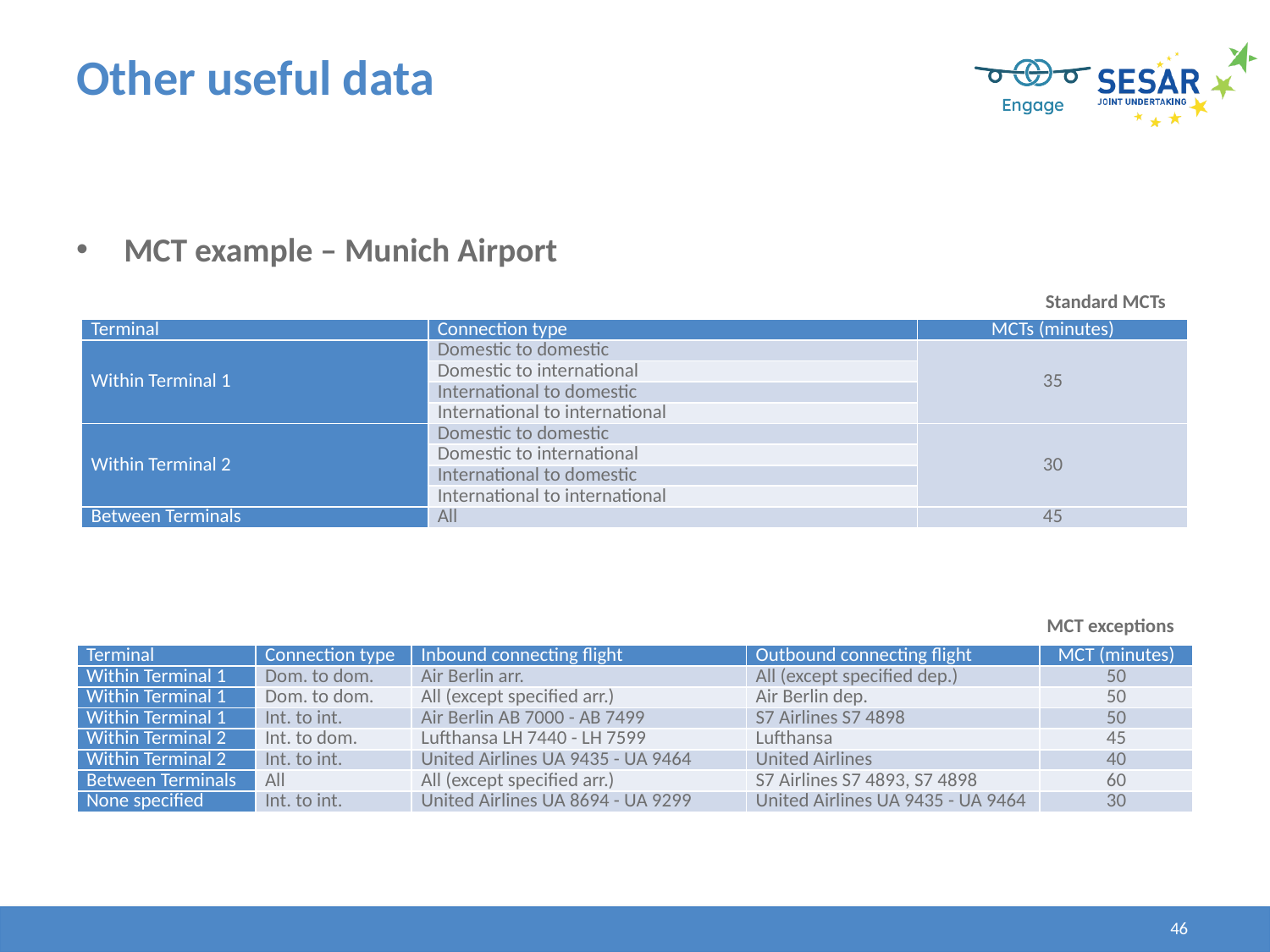

# Other useful data
MCT example – Munich Airport

Standard MCTs
| Terminal | Connection type | MCTs (minutes) |
| --- | --- | --- |
| Within Terminal 1 | Domestic to domestic | 35 |
|  | Domestic to international |  |
|  | International to domestic |  |
|  | International to international |  |
| Within Terminal 2 | Domestic to domestic | 30 |
|  | Domestic to international |  |
|  | International to domestic |  |
|  | International to international |  |
| Between Terminals | All | 45 |
MCT exceptions
| Terminal | Connection type | Inbound connecting flight | Outbound connecting flight | MCT (minutes) |
| --- | --- | --- | --- | --- |
| Within Terminal 1 | Dom. to dom. | Air Berlin arr. | All (except specified dep.) | 50 |
| Within Terminal 1 | Dom. to dom. | All (except specified arr.) | Air Berlin dep. | 50 |
| Within Terminal 1 | Int. to int. | Air Berlin AB 7000 - AB 7499 | S7 Airlines S7 4898 | 50 |
| Within Terminal 2 | Int. to dom. | Lufthansa LH 7440 - LH 7599 | Lufthansa | 45 |
| Within Terminal 2 | Int. to int. | United Airlines UA 9435 - UA 9464 | United Airlines | 40 |
| Between Terminals | All | All (except specified arr.) | S7 Airlines S7 4893, S7 4898 | 60 |
| None specified | Int. to int. | United Airlines UA 8694 - UA 9299 | United Airlines UA 9435 - UA 9464 | 30 |

46